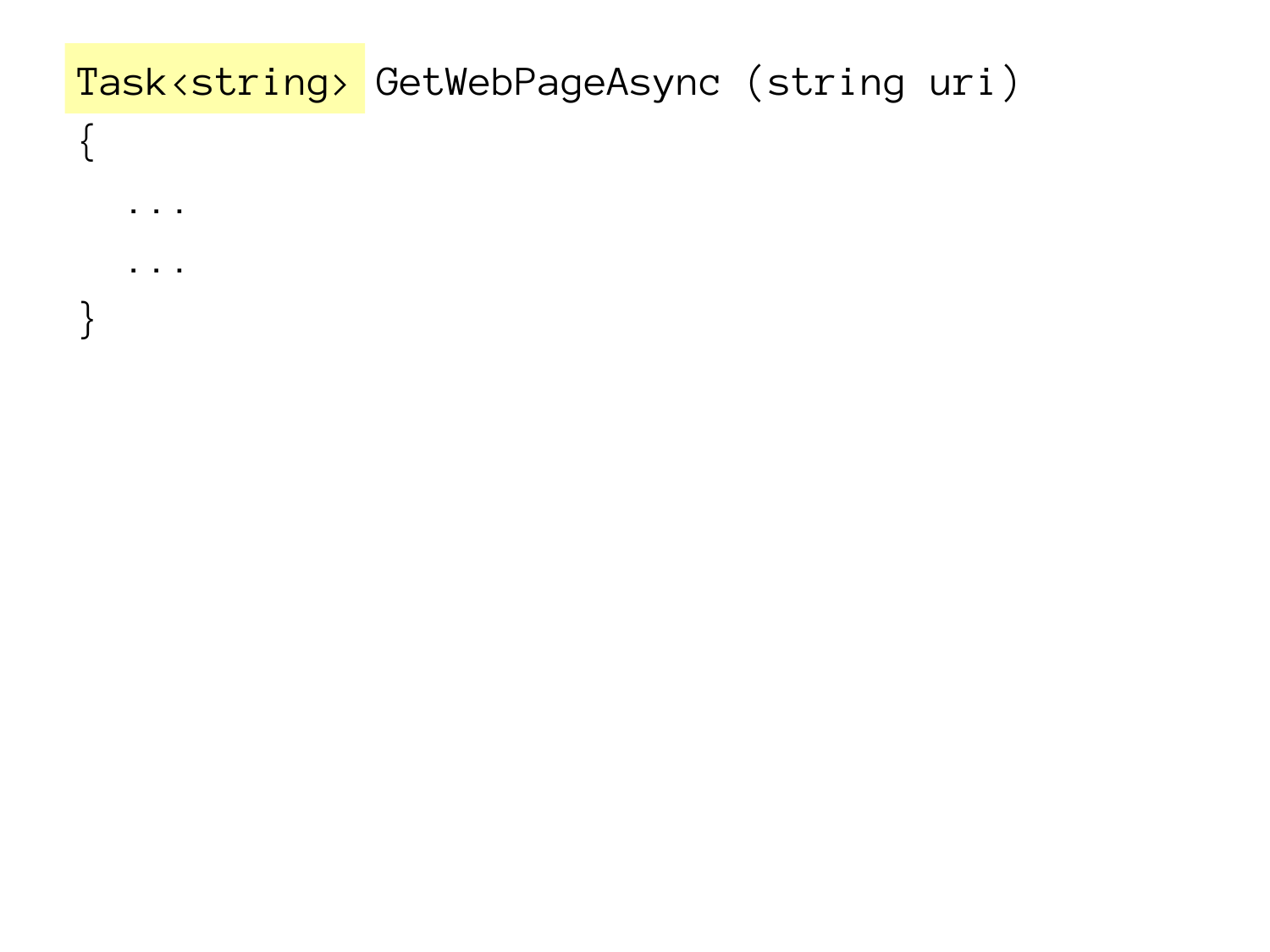

Task<string> GetWebPageAsync (string uri)
{
  ...
  ...
}

(c) 2011 Microsoft. All rights reserved.